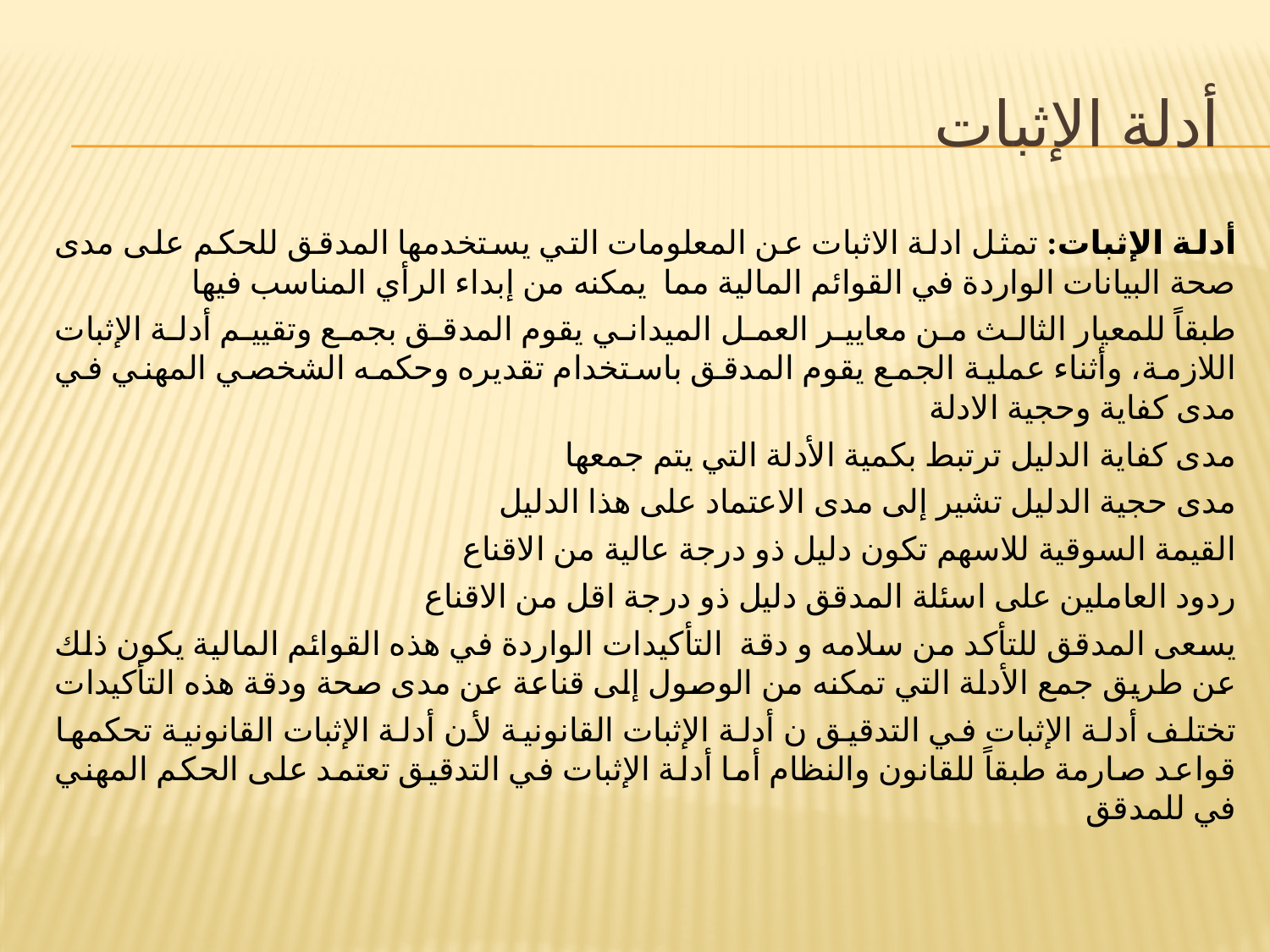

# أدلة الإثبات
أدلة الإثبات: تمثل ادلة الاثبات عن المعلومات التي يستخدمها المدقق للحكم على مدى صحة البيانات الواردة في القوائم المالية مما  يمكنه من إبداء الرأي المناسب فيها
طبقاً للمعيار الثالث من معايير العمل الميداني يقوم المدقق بجمع وتقييم أدلة الإثبات اللازمة، وأثناء عملية الجمع يقوم المدقق باستخدام تقديره وحكمه الشخصي المهني في مدى كفاية وحجية الادلة
مدى كفاية الدليل ترتبط بكمية الأدلة التي يتم جمعها
مدى حجية الدليل تشير إلى مدى الاعتماد على هذا الدليل
القيمة السوقية للاسهم تكون دليل ذو درجة عالية من الاقناع
ردود العاملين على اسئلة المدقق دليل ذو درجة اقل من الاقناع
يسعى المدقق للتأكد من سلامه و دقة  التأكيدات الواردة في هذه القوائم المالية يكون ذلك عن طريق جمع الأدلة التي تمكنه من الوصول إلى قناعة عن مدى صحة ودقة هذه التأكيدات
تختلف أدلة الإثبات في التدقيق ن أدلة الإثبات القانونية لأن أدلة الإثبات القانونية تحكمها قواعد صارمة طبقاً للقانون والنظام أما أدلة الإثبات في التدقيق تعتمد على الحكم المهني في للمدقق